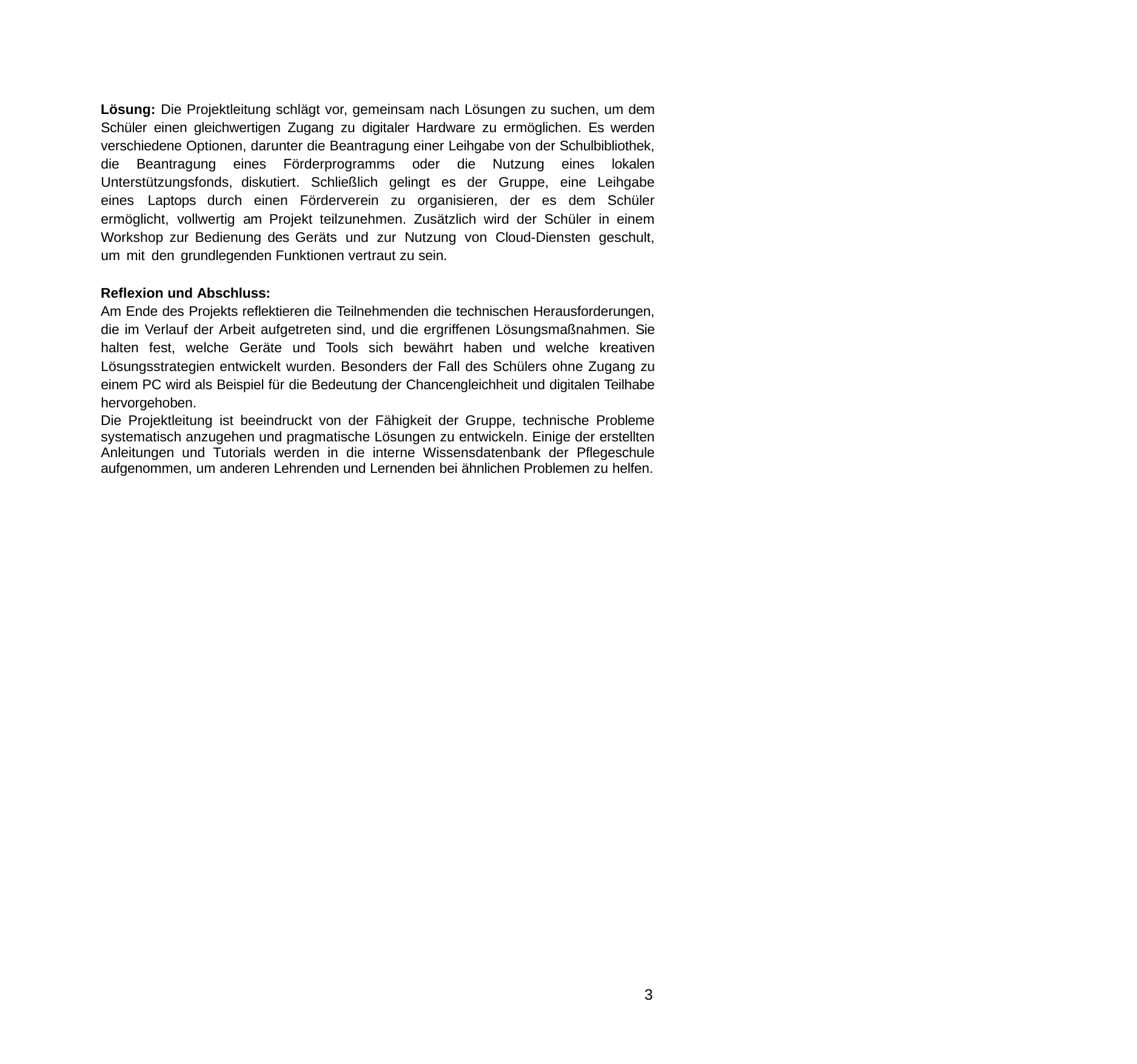

Lösung: Die Projektleitung schlägt vor, gemeinsam nach Lösungen zu suchen, um dem Schüler einen gleichwertigen Zugang zu digitaler Hardware zu ermöglichen. Es werden verschiedene Optionen, darunter die Beantragung einer Leihgabe von der Schulbibliothek, die Beantragung eines Förderprogramms oder die Nutzung eines lokalen Unterstützungsfonds, diskutiert. Schließlich gelingt es der Gruppe, eine Leihgabe eines Laptops durch einen Förderverein zu organisieren, der es dem Schüler ermöglicht, vollwertig am Projekt teilzunehmen. Zusätzlich wird der Schüler in einem Workshop zur Bedienung des Geräts und zur Nutzung von Cloud-Diensten geschult, um mit den grundlegenden Funktionen vertraut zu sein.

Reflexion und Abschluss:
Am Ende des Projekts reflektieren die Teilnehmenden die technischen Herausforderungen, die im Verlauf der Arbeit aufgetreten sind, und die ergriffenen Lösungsmaßnahmen. Sie halten fest, welche Geräte und Tools sich bewährt haben und welche kreativen Lösungsstrategien entwickelt wurden. Besonders der Fall des Schülers ohne Zugang zu einem PC wird als Beispiel für die Bedeutung der Chancengleichheit und digitalen Teilhabe hervorgehoben.
Die Projektleitung ist beeindruckt von der Fähigkeit der Gruppe, technische Probleme systematisch anzugehen und pragmatische Lösungen zu entwickeln. Einige der erstellten Anleitungen und Tutorials werden in die interne Wissensdatenbank der Pflegeschule aufgenommen, um anderen Lehrenden und Lernenden bei ähnlichen Problemen zu helfen.
3